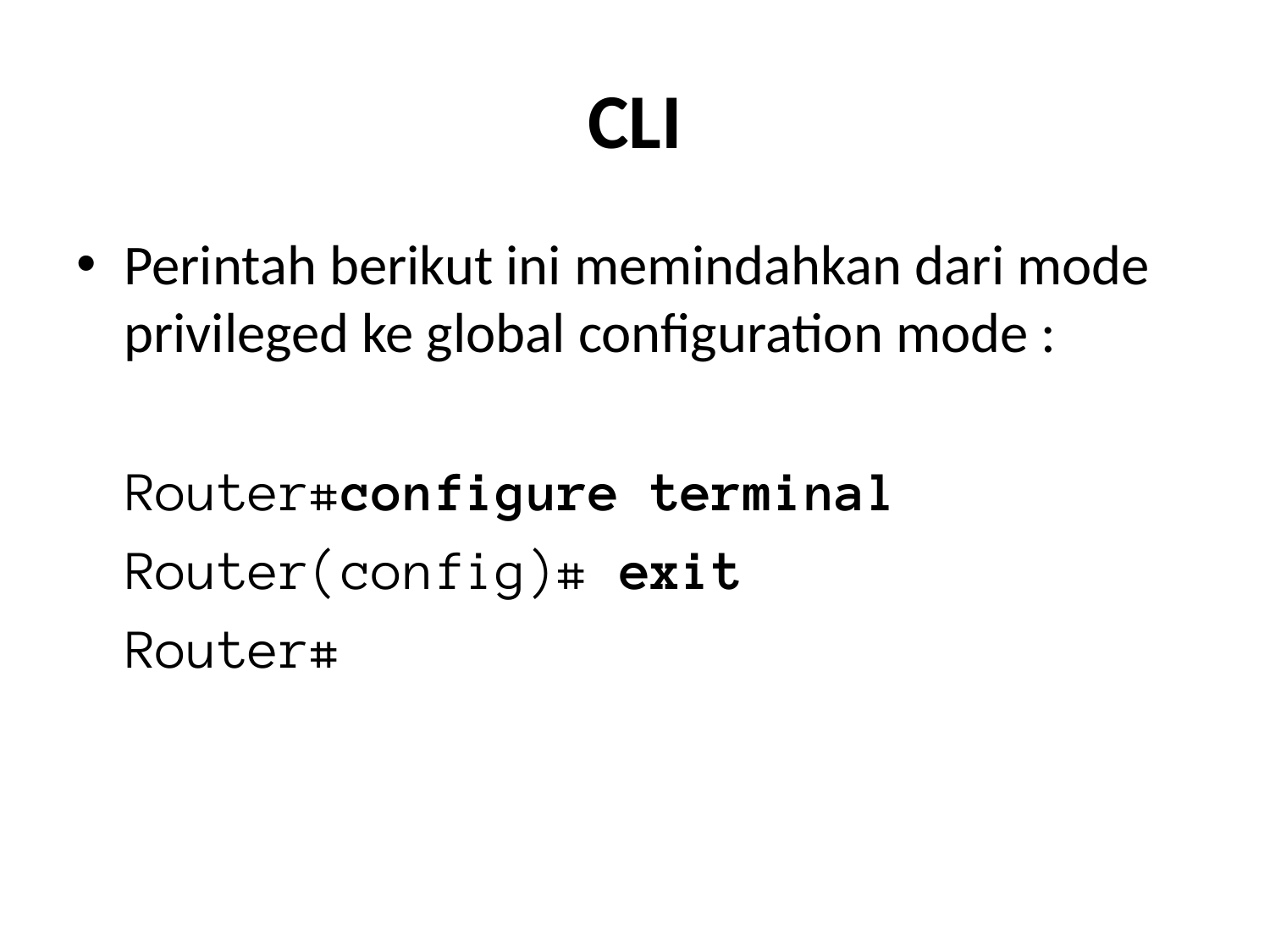

# CLI
Perintah berikut ini memindahkan dari mode privileged ke global configuration mode :

Router#configure terminal
Router(config)# exit
Router#